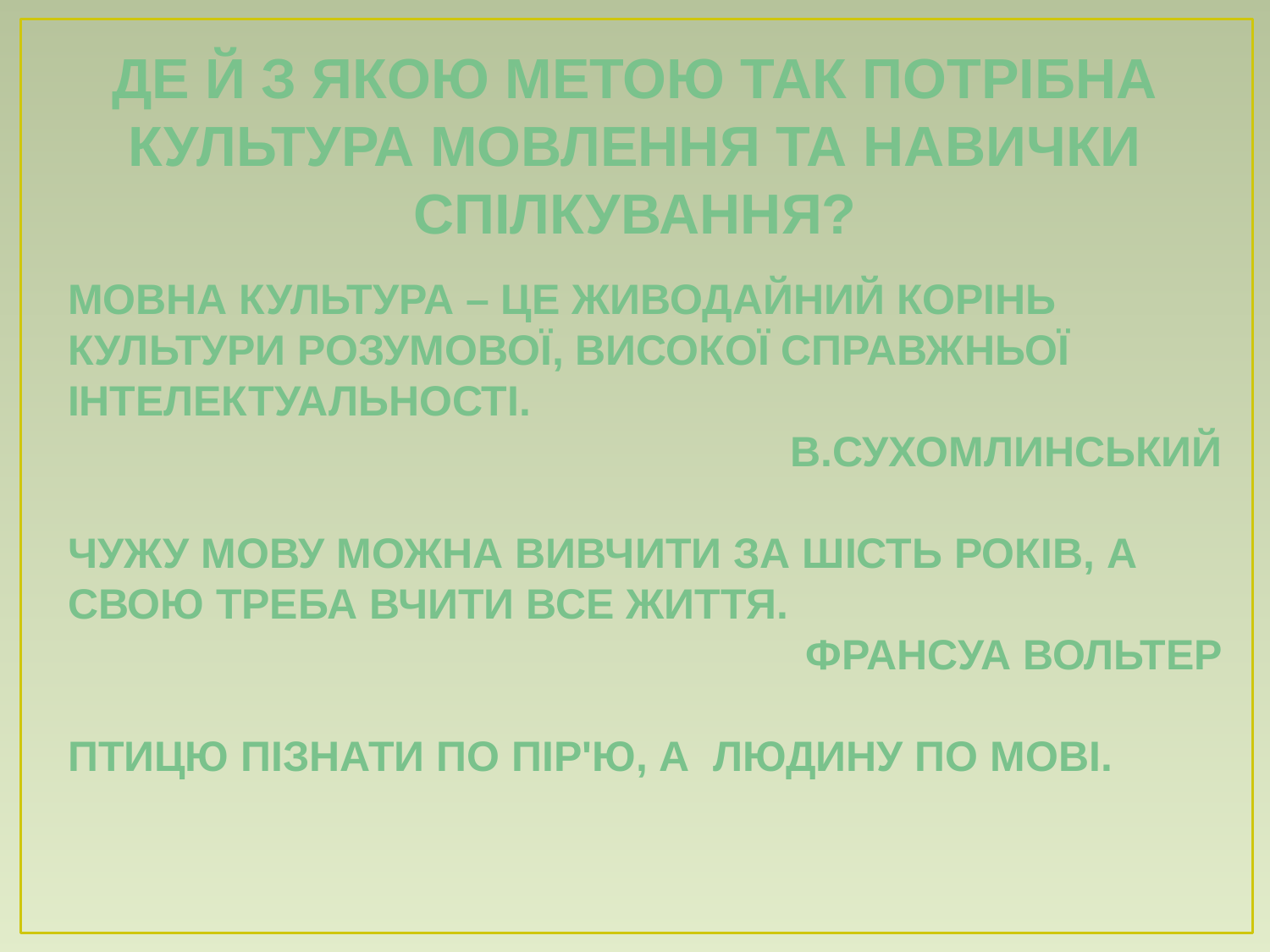

Де Й з якою метою так потрібна культура мовлення та навички спілкування?
Мовна культура – це живодайний корінь культури розумової, високої справжньої інтелектуальності.
В.Сухомлинський

Чужу мову можна вивчити за шість років, а свою треба вчити все життя.
Франсуа вольтер

Птицю пізнати по пір'ю, а  Людину по мові.